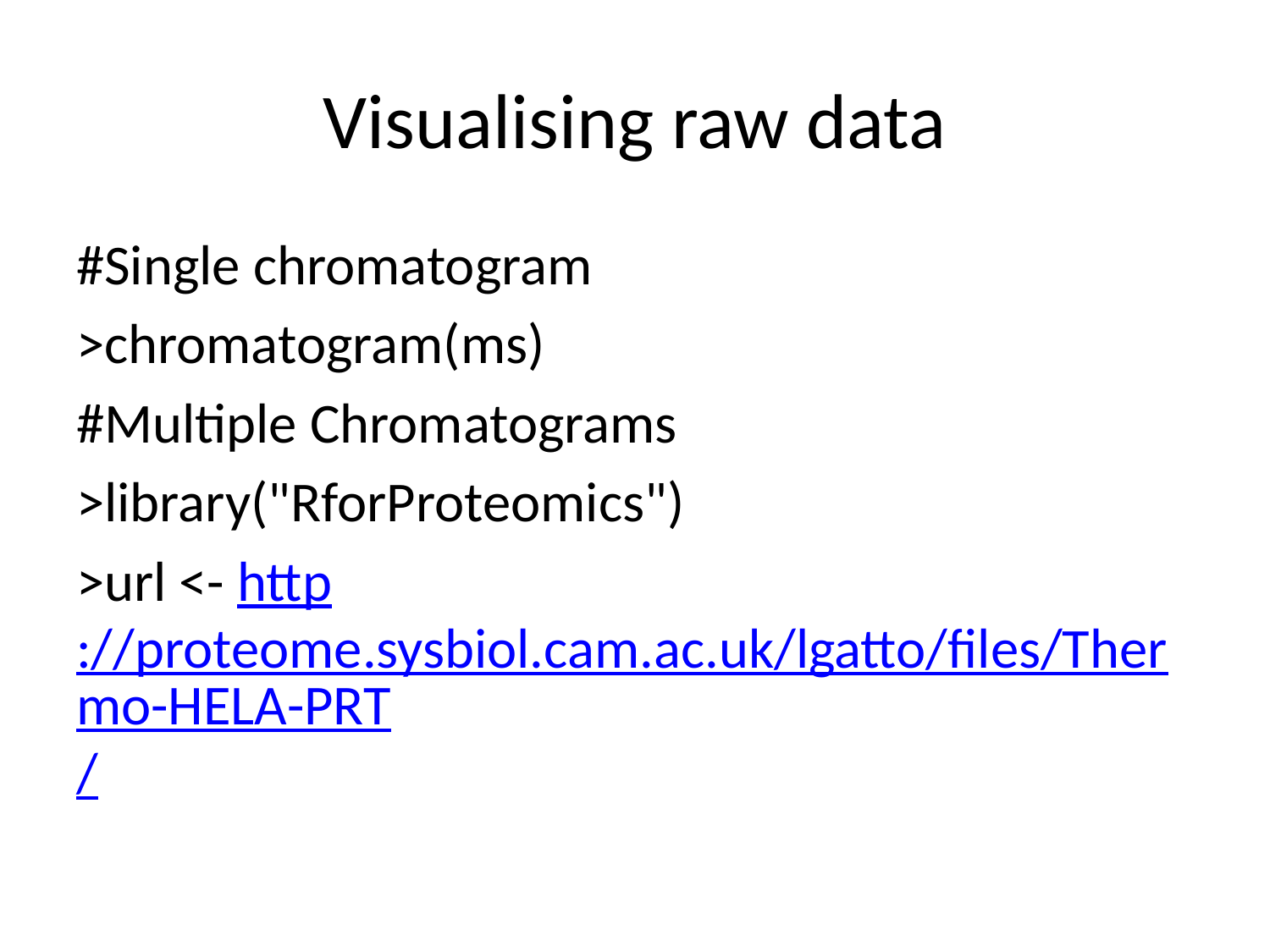

# Visualising raw data
#Single chromatogram
>chromatogram(ms)
#Multiple Chromatograms
>library("RforProteomics")
>url <- http://proteome.sysbiol.cam.ac.uk/lgatto/files/Thermo-HELA-PRT/